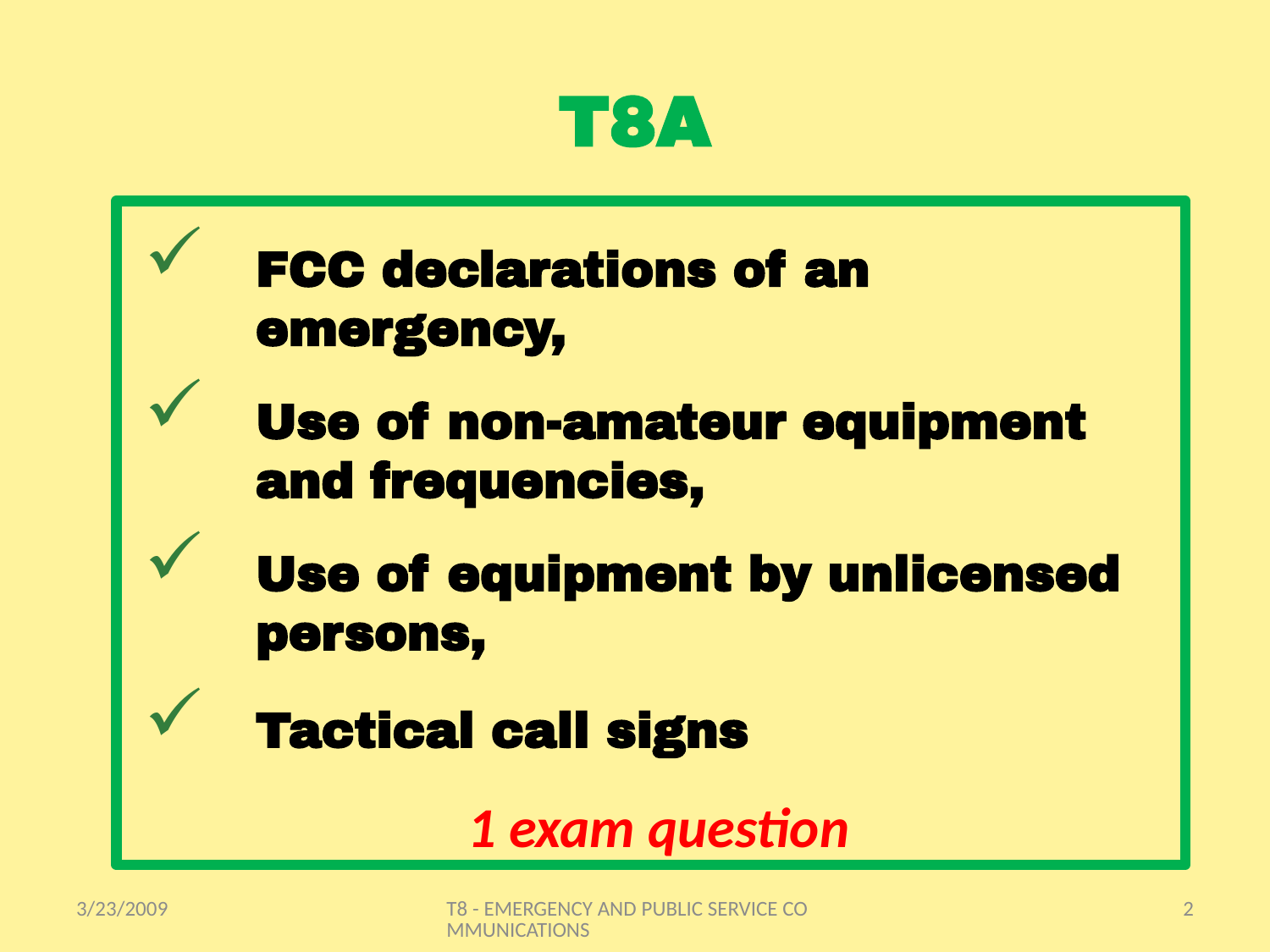

# T8A

FCC declarations of an emergency,

Use of non-amateur equipment and frequencies,

Use of equipment by unlicensed persons,

Tactical call signs
1 exam question
3/23/2009
T8 - EMERGENCY AND PUBLIC SERVICE COMMUNICATIONS
2